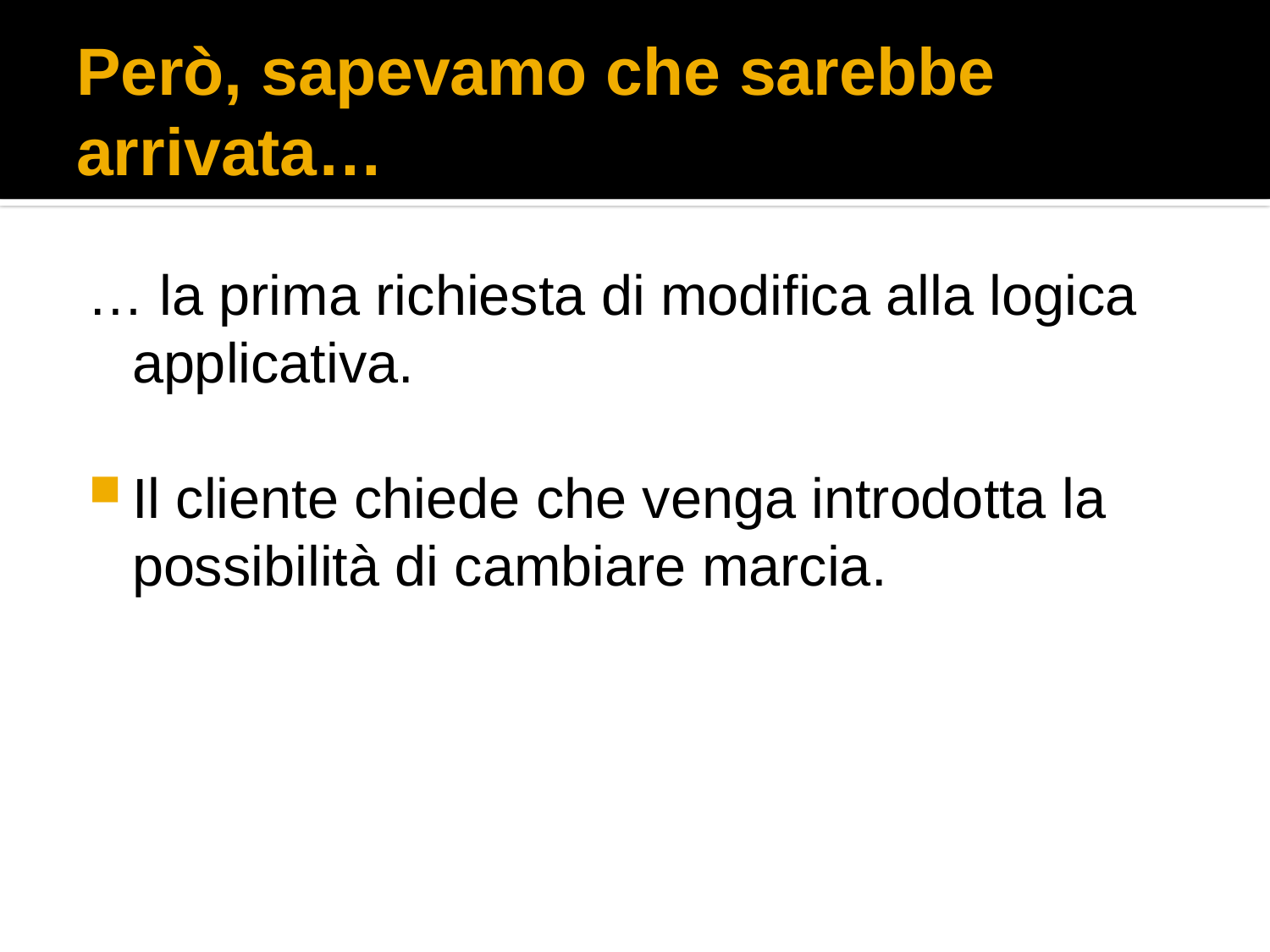

# Però, sapevamo che sarebbe arrivata…
… la prima richiesta di modifica alla logica applicativa.

Il cliente chiede che venga introdotta la possibilità di cambiare marcia.